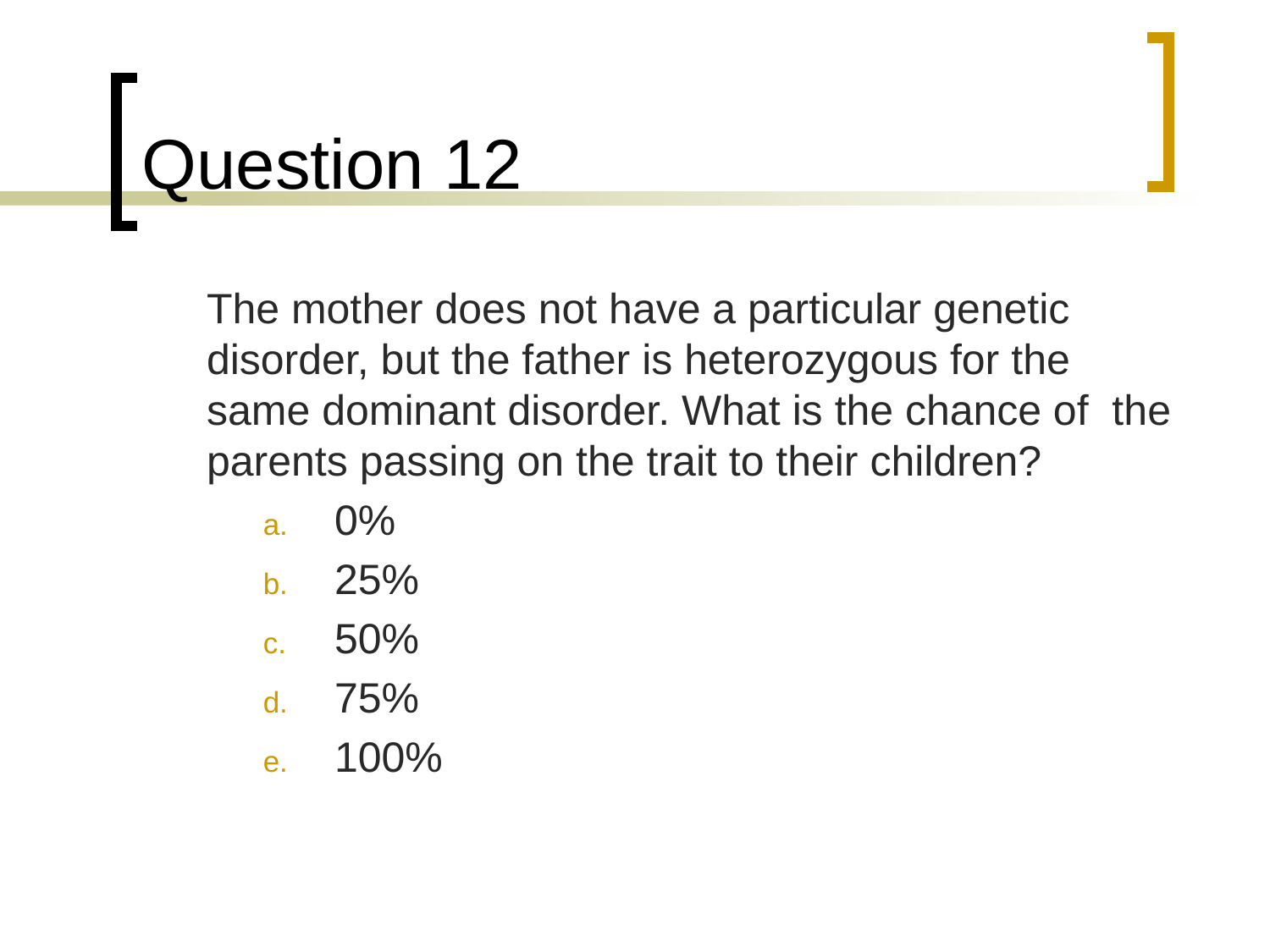

# Question 12
	The mother does not have a particular genetic disorder, but the father is heterozygous for the same dominant disorder. What is the chance of  the parents passing on the trait to their children?
0%
25%
50%
75%
100%